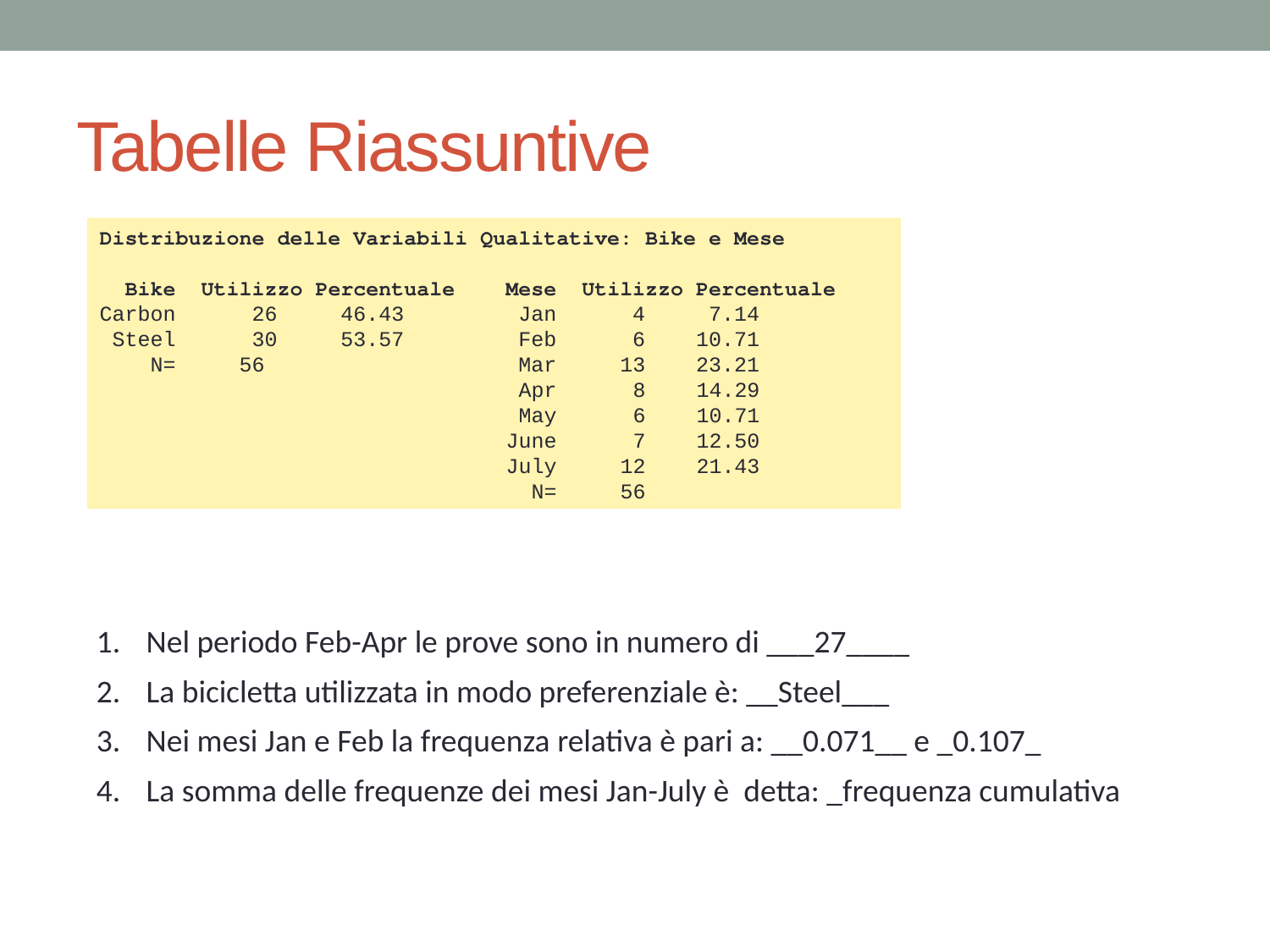

# Tabelle Riassuntive
Distribuzione delle Variabili Qualitative: Bike e Mese

  Bike  Utilizzo Percentuale    Mese  Utilizzo Percentuale
Carbon      26     46.43         Jan      4     7.14
 Steel      30     53.57         Feb      6    10.71
    N=     56                    Mar     13    23.21
                                 Apr      8    14.29
		             May      6    10.71
                                June      7    12.50
                                July     12    21.43
                                  N=     56
Nel periodo Feb-Apr le prove sono in numero di ___27____
La bicicletta utilizzata in modo preferenziale è: __Steel___
Nei mesi Jan e Feb la frequenza relativa è pari a: __0.071__ e _0.107_
La somma delle frequenze dei mesi Jan-July è  detta: _frequenza cumulativa